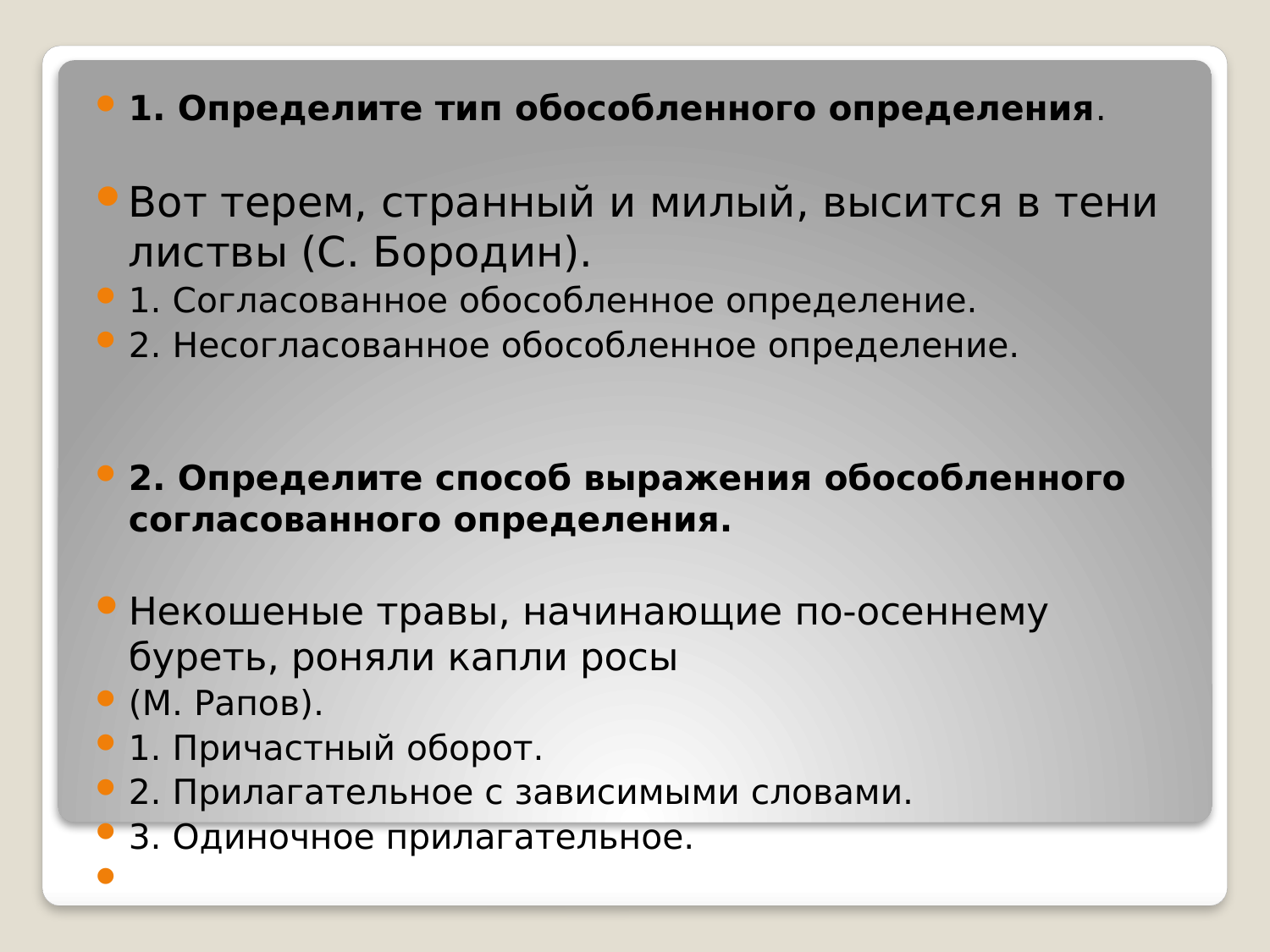

1. Определите тип обособленного определения.

Вот терем, странный и милый, высится в тени листвы (С. Бородин).
1. Согласованное обособленное определение.
2. Несогласованное обособленное определение.

2. Определите способ выражения обособленного согласованного определения.

Некошеные травы, начинающие по-осеннему буреть, роняли капли росы
(М. Рапов).
1. Причастный оборот.
2. Прилагательное с зависимыми словами.
3. Одиночное прилагательное.